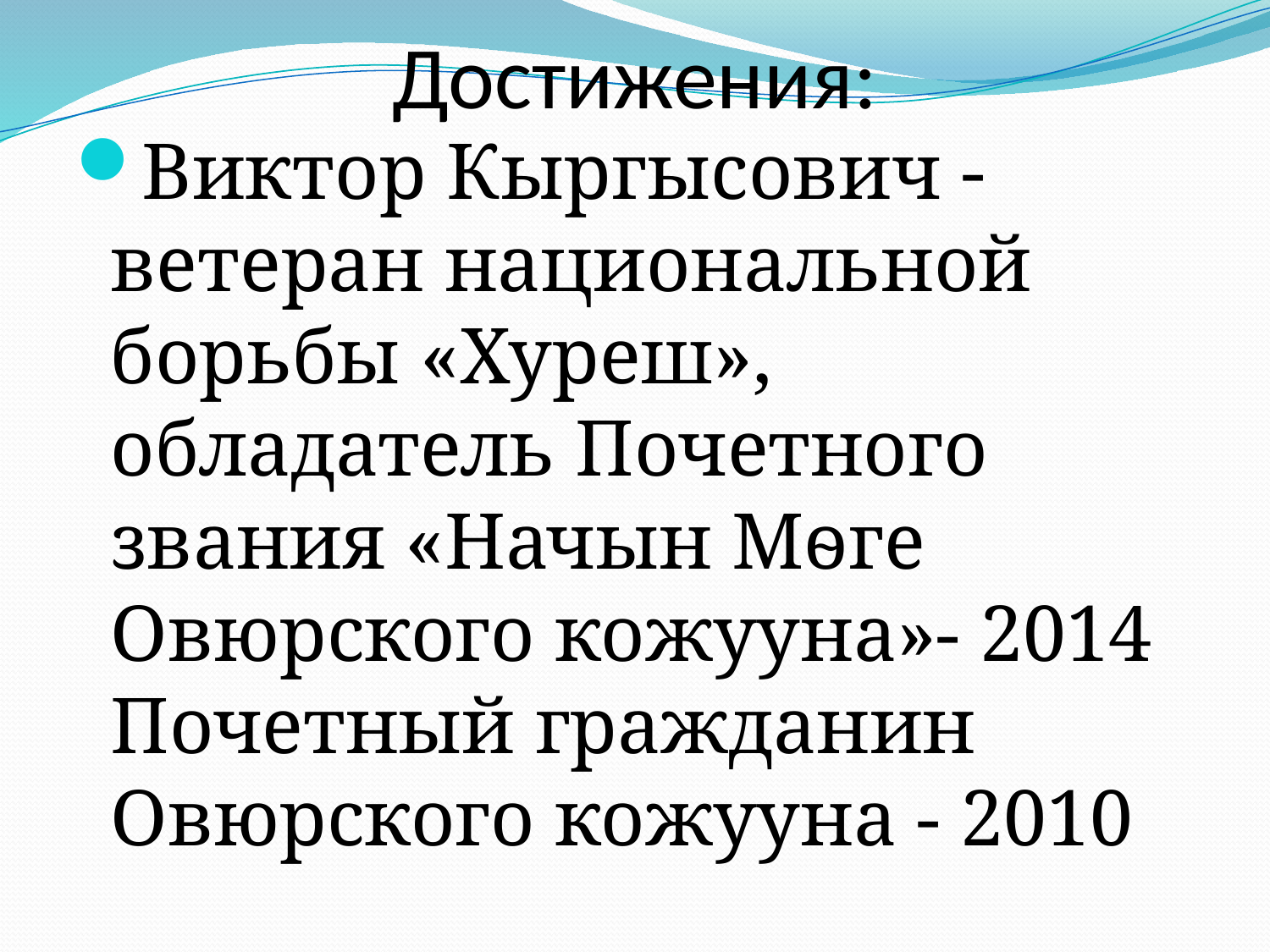

# Достижения:
Виктор Кыргысович -  ветеран национальной борьбы «Хуреш», обладатель Почетного звания «Начын Мѳге Овюрского кожууна»- 2014 Почетный гражданин Овюрского кожууна - 2010